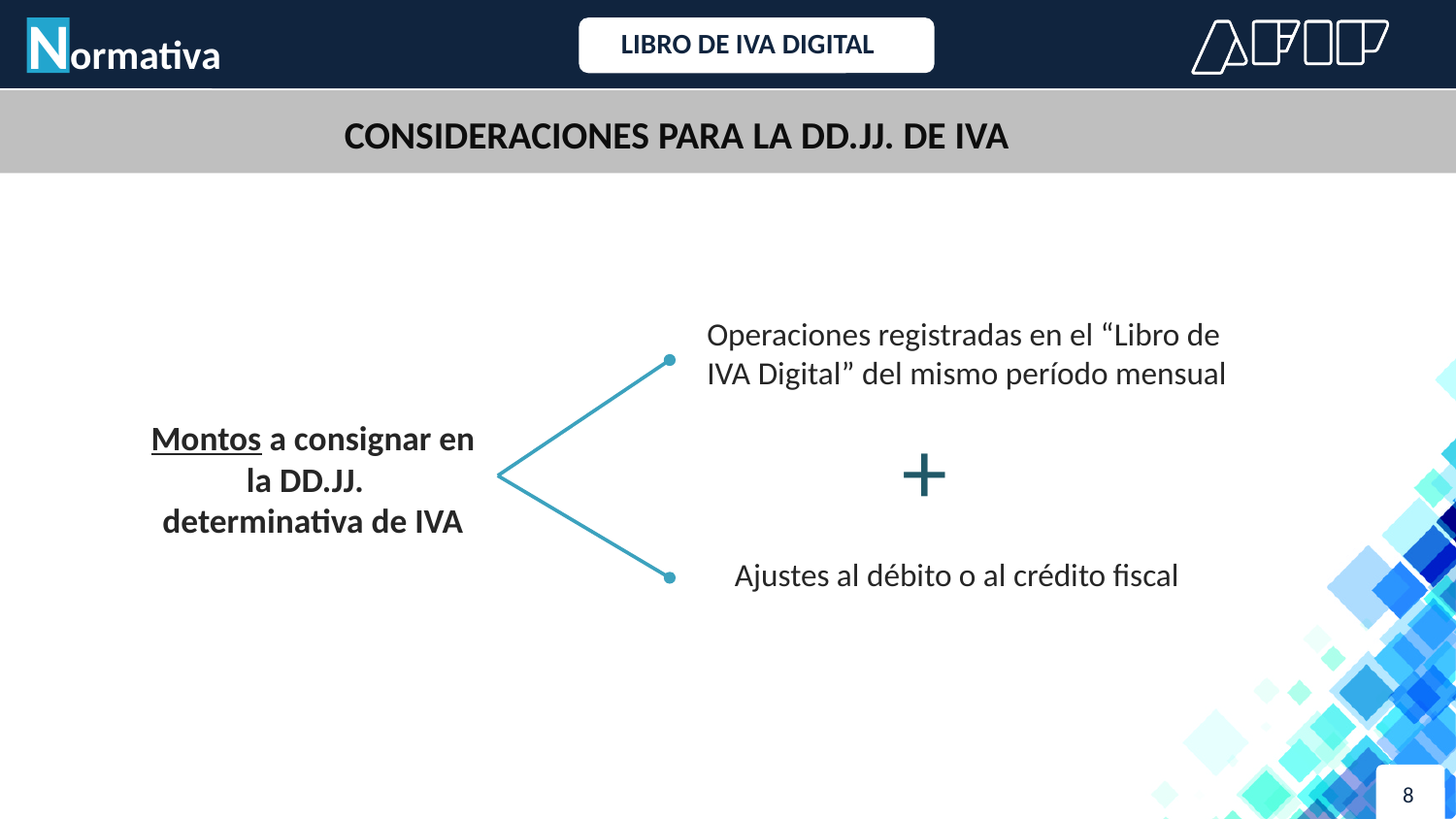

Normativa

LIBRO DE IVA DIGITAL

CONSIDERACIONES PARA LA DD.JJ. DE IVA
Operaciones registradas en el “Libro de IVA Digital” del mismo período mensual
+
Montos a consignar en la DD.JJ.   determinativa de IVA
Ajustes al débito o al crédito fiscal